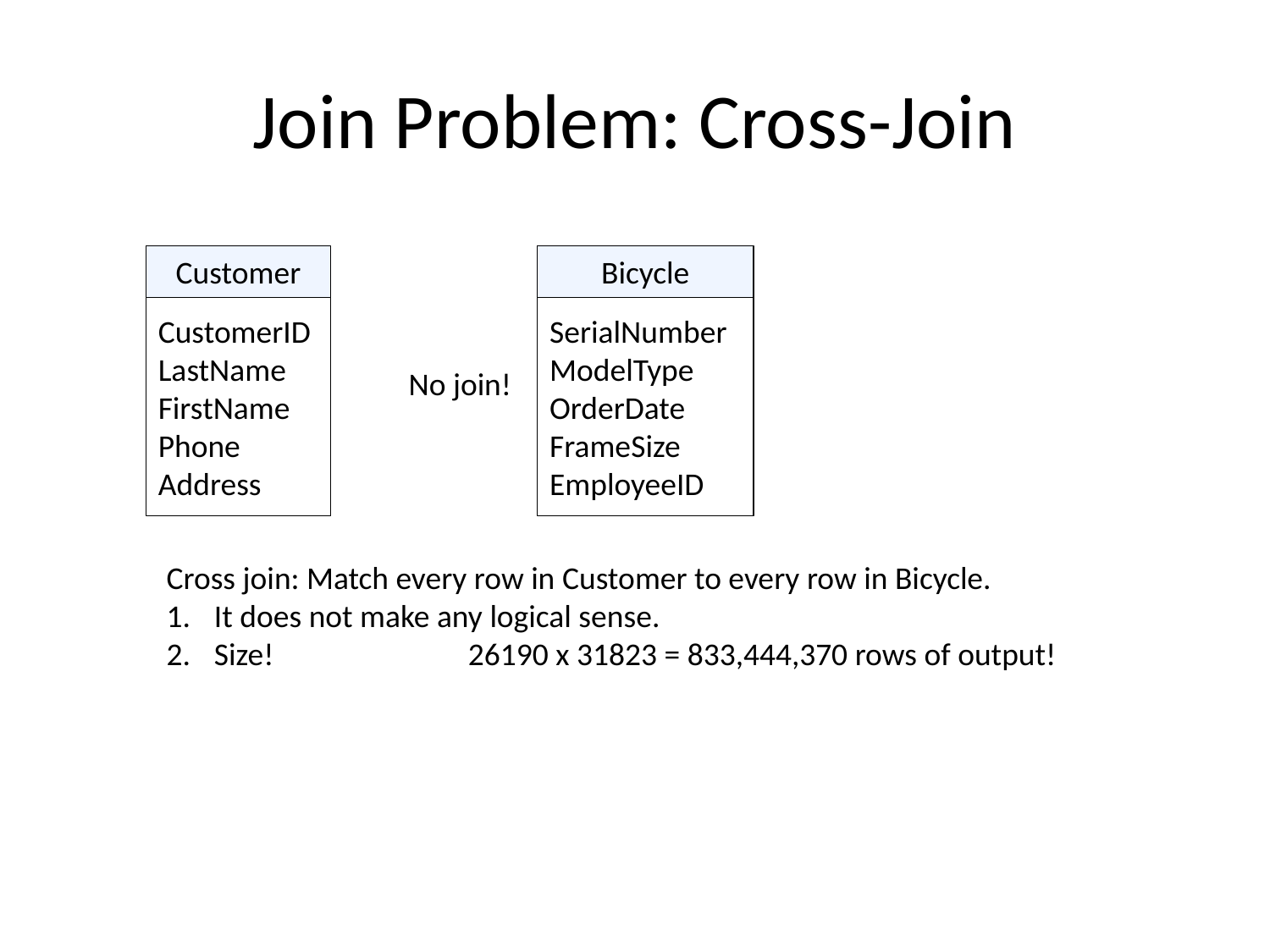

# Join Problem: Cross-Join
Customer
Bicycle
CustomerID
LastName
FirstName
Phone
Address
SerialNumber
ModelType
OrderDate
FrameSize
EmployeeID
No join!
Cross join: Match every row in Customer to every row in Bicycle.
It does not make any logical sense.
Size!		26190 x 31823 = 833,444,370 rows of output!